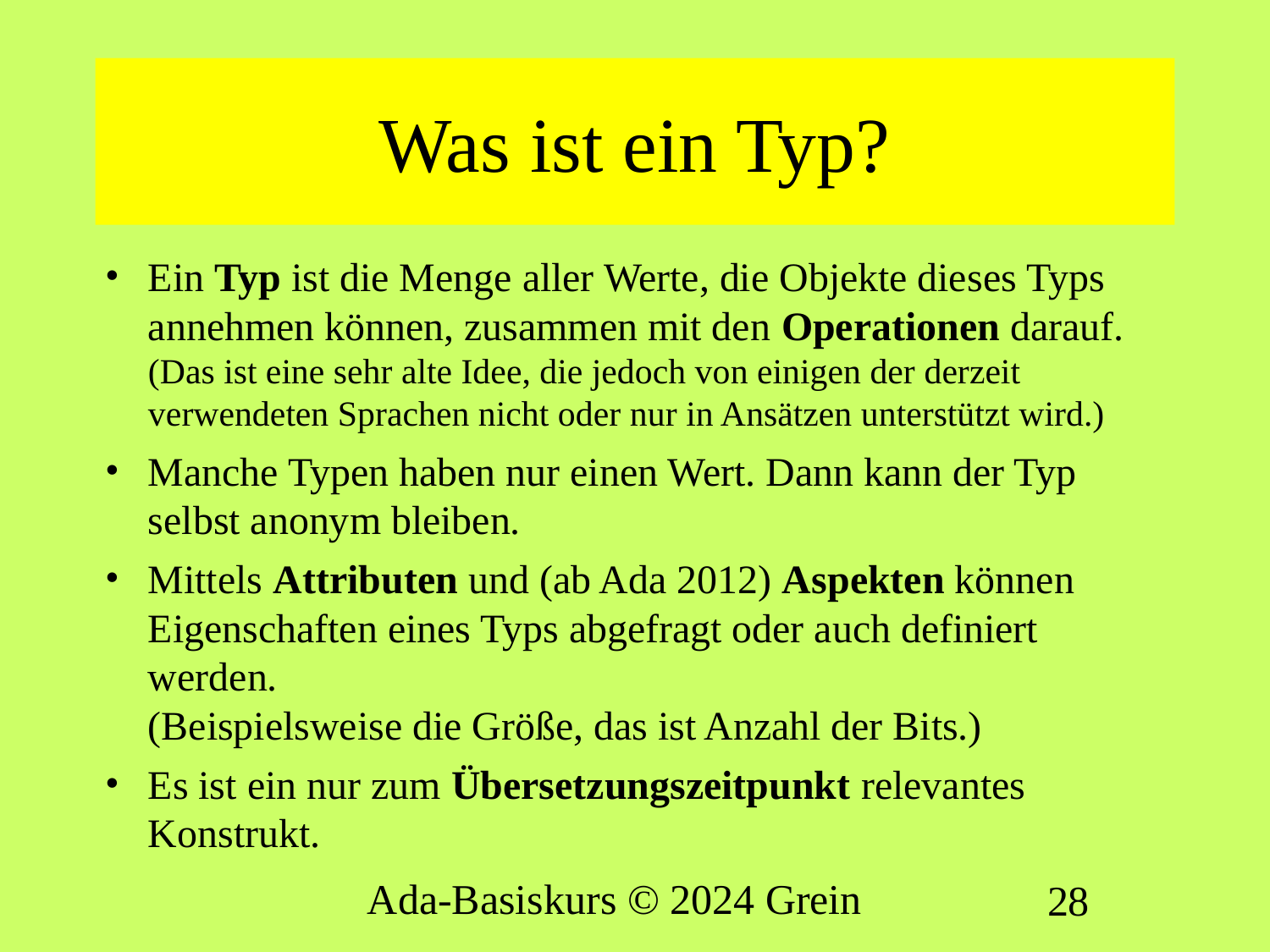

# Was ist ein Typ?
Ein Typ ist die Menge aller Werte, die Objekte dieses Typs annehmen können, zusammen mit den Operationen darauf.
(Das ist eine sehr alte Idee, die jedoch von einigen der derzeit verwendeten Sprachen nicht oder nur in Ansätzen unterstützt wird.)
Manche Typen haben nur einen Wert. Dann kann der Typ selbst anonym bleiben.
Mittels Attributen und (ab Ada 2012) Aspekten können Eigenschaften eines Typs abgefragt oder auch definiert werden.
(Beispielsweise die Größe, das ist Anzahl der Bits.)
Es ist ein nur zum Übersetzungszeitpunkt relevantes Konstrukt.
Ada-Basiskurs © 2024 Grein
28